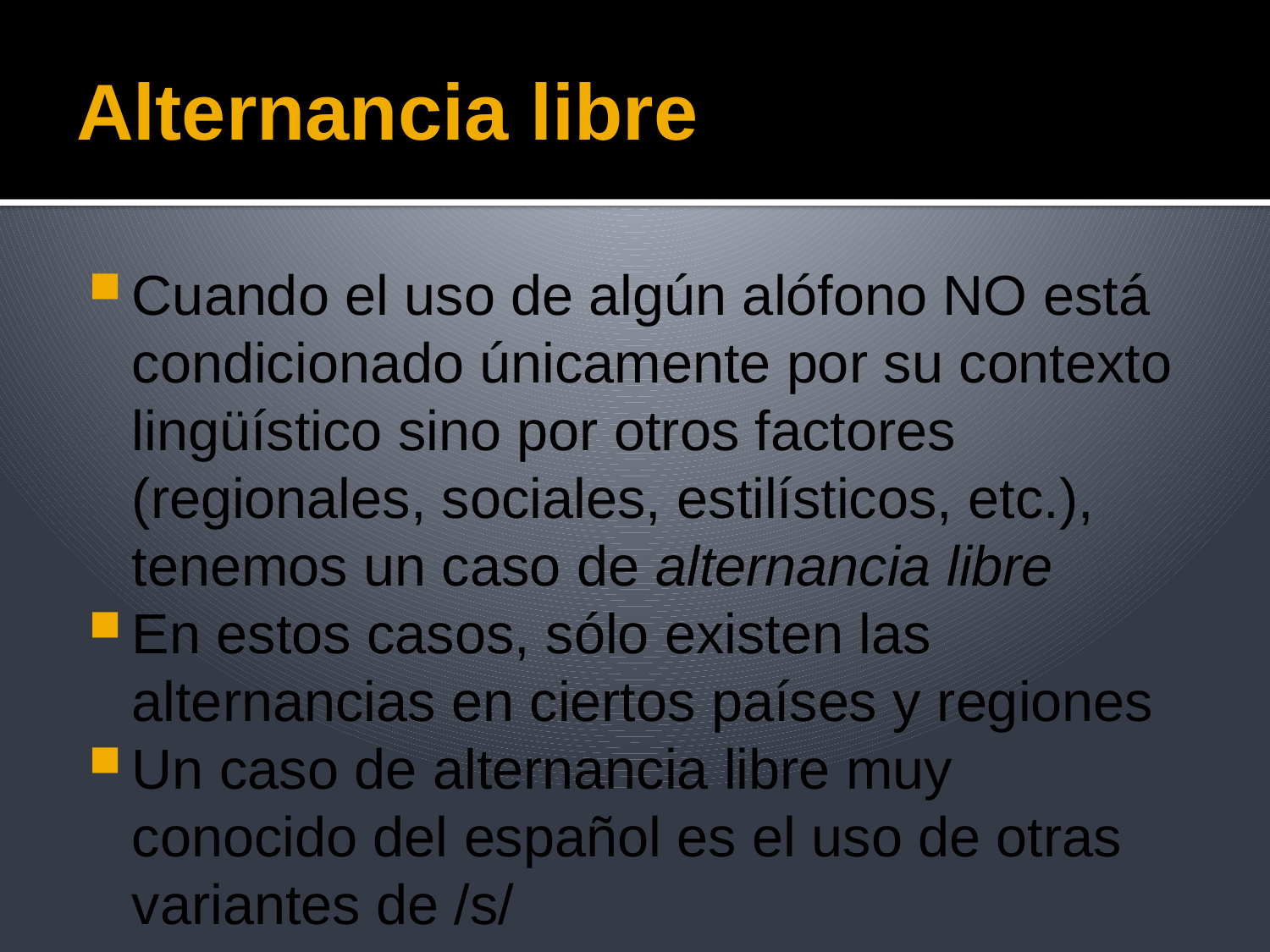

# Alternancia libre
Cuando el uso de algún alófono NO está condicionado únicamente por su contexto lingüístico sino por otros factores (regionales, sociales, estilísticos, etc.), tenemos un caso de alternancia libre
En estos casos, sólo existen las alternancias en ciertos países y regiones
Un caso de alternancia libre muy conocido del español es el uso de otras variantes de /s/